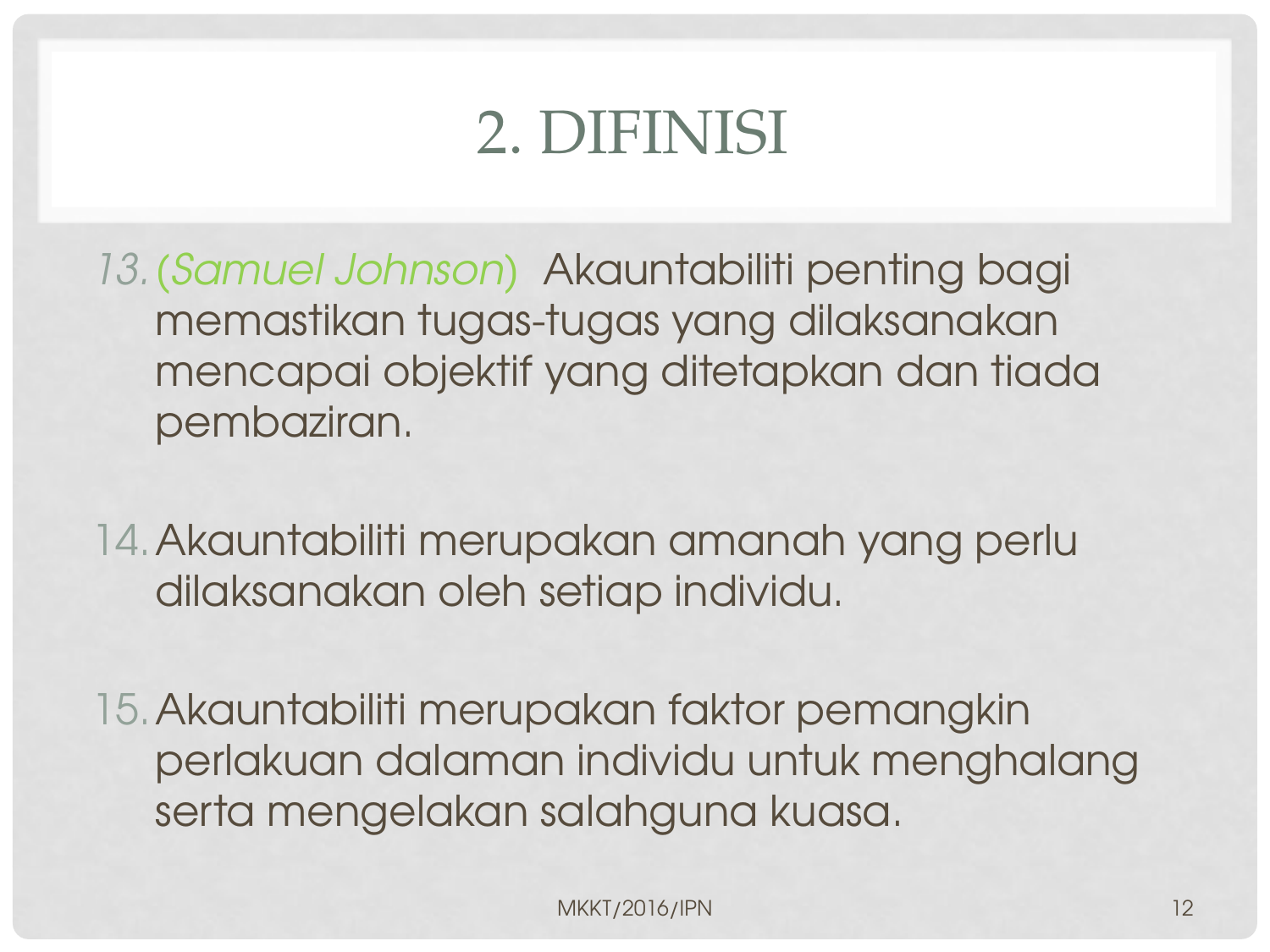

# 2. DIFINISI
(Samuel Johnson)  Akauntabiliti penting bagi memastikan tugas-tugas yang dilaksanakan mencapai objektif yang ditetapkan dan tiada pembaziran.

Akauntabiliti merupakan amanah yang perlu dilaksanakan oleh setiap individu.

Akauntabiliti merupakan faktor pemangkin perlakuan dalaman individu untuk menghalang serta mengelakan salahguna kuasa.
MKKT/2016/IPN
12